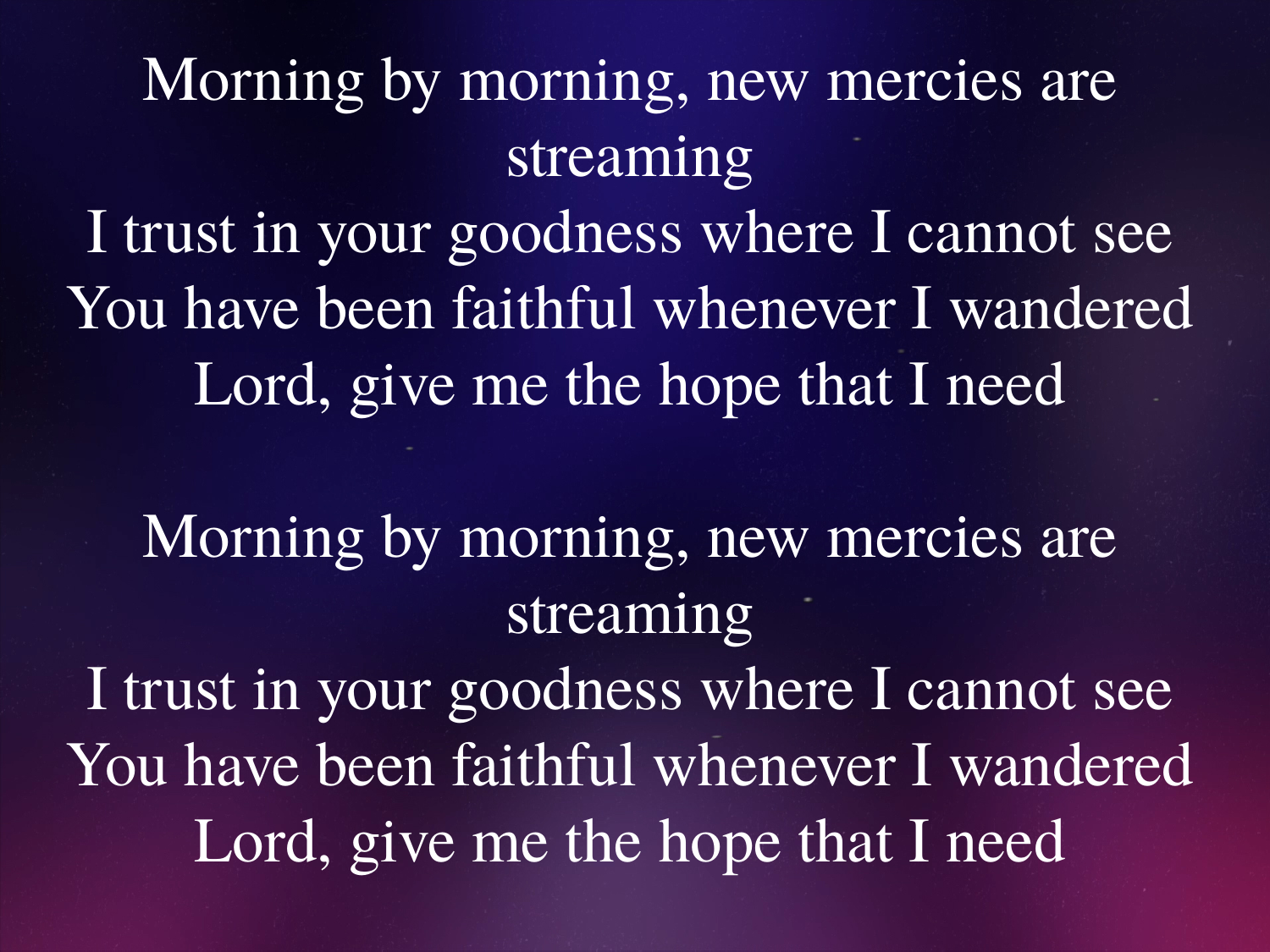

# Morning by morning, new mercies are streaming I trust in your goodness where I cannot see You have been faithful whenever I wandered Lord, give me the hope that I need Morning by morning, new mercies are streaming I trust in your goodness where I cannot see You have been faithful whenever I wandered Lord, give me the hope that I need